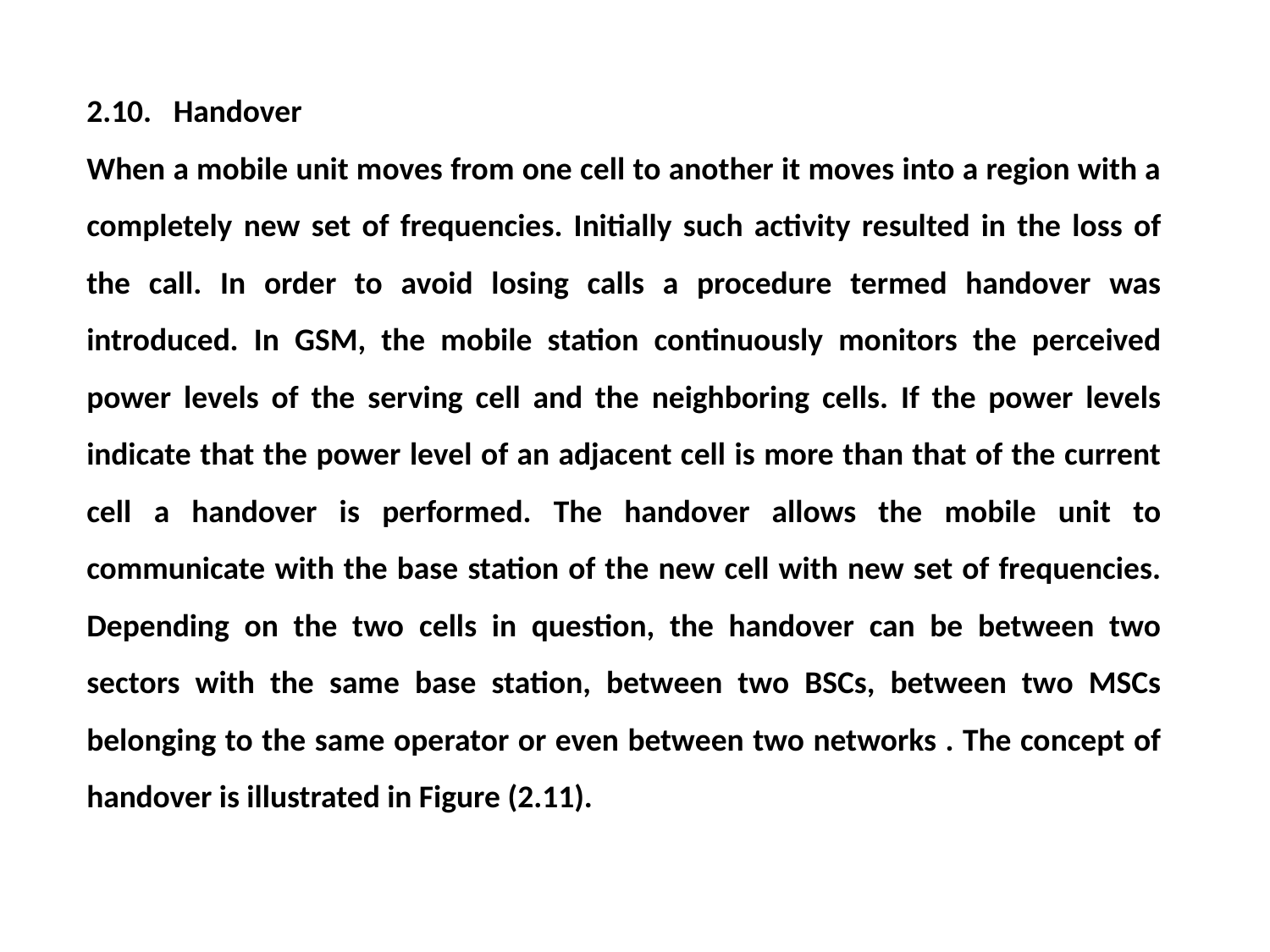

2.10.   Handover
When a mobile unit moves from one cell to another it moves into a region with a completely new set of frequencies. Initially such activity resulted in the loss of the call. In order to avoid losing calls a procedure termed handover was introduced. In GSM, the mobile station continuously monitors the perceived power levels of the serving cell and the neighboring cells. If the power levels indicate that the power level of an adjacent cell is more than that of the current cell a handover is performed. The handover allows the mobile unit to communicate with the base station of the new cell with new set of frequencies. Depending on the two cells in question, the handover can be between two sectors with the same base station, between two BSCs, between two MSCs belonging to the same operator or even between two networks . The concept of handover is illustrated in Figure (2.11).